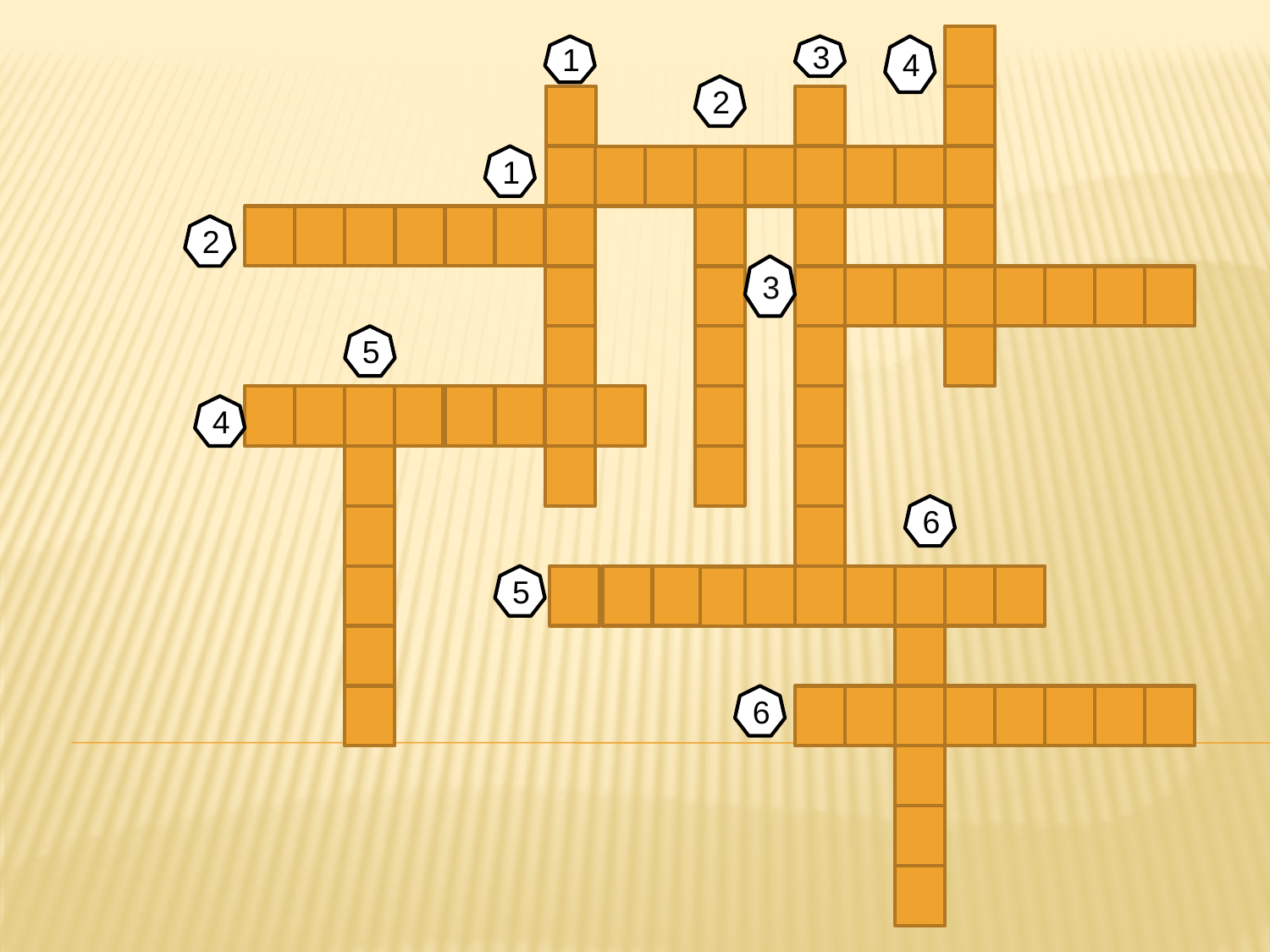

1
3
4
2

1

2
3

5

4

6

5

#

6